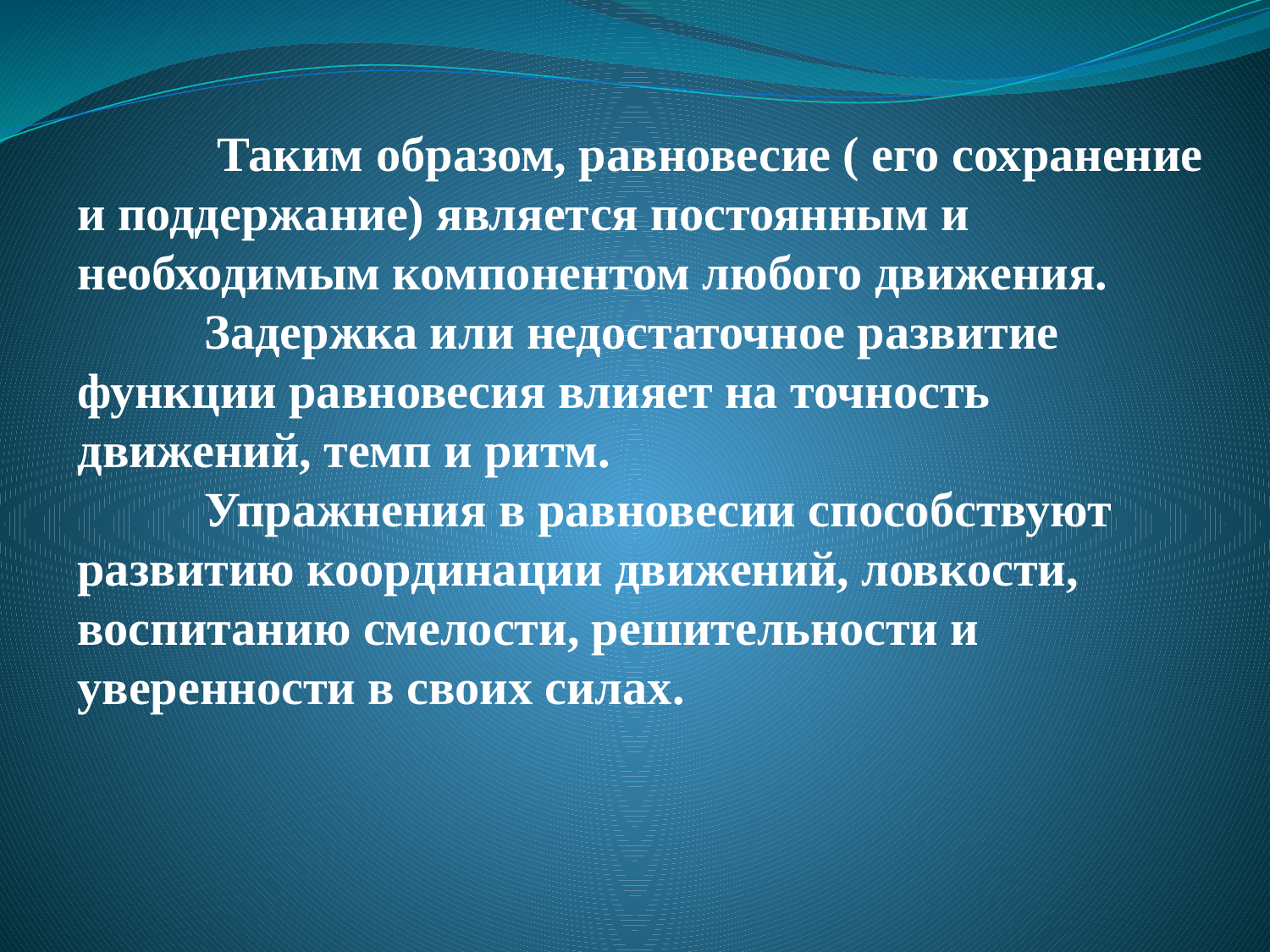

Таким образом, равновесие ( его сохранение и поддержание) является постоянным и необходимым компонентом любого движения.
	Задержка или недостаточное развитие функции равновесия влияет на точность движений, темп и ритм.
	Упражнения в равновесии способствуют развитию координации движений, ловкости, воспитанию смелости, решительности и уверенности в своих силах.